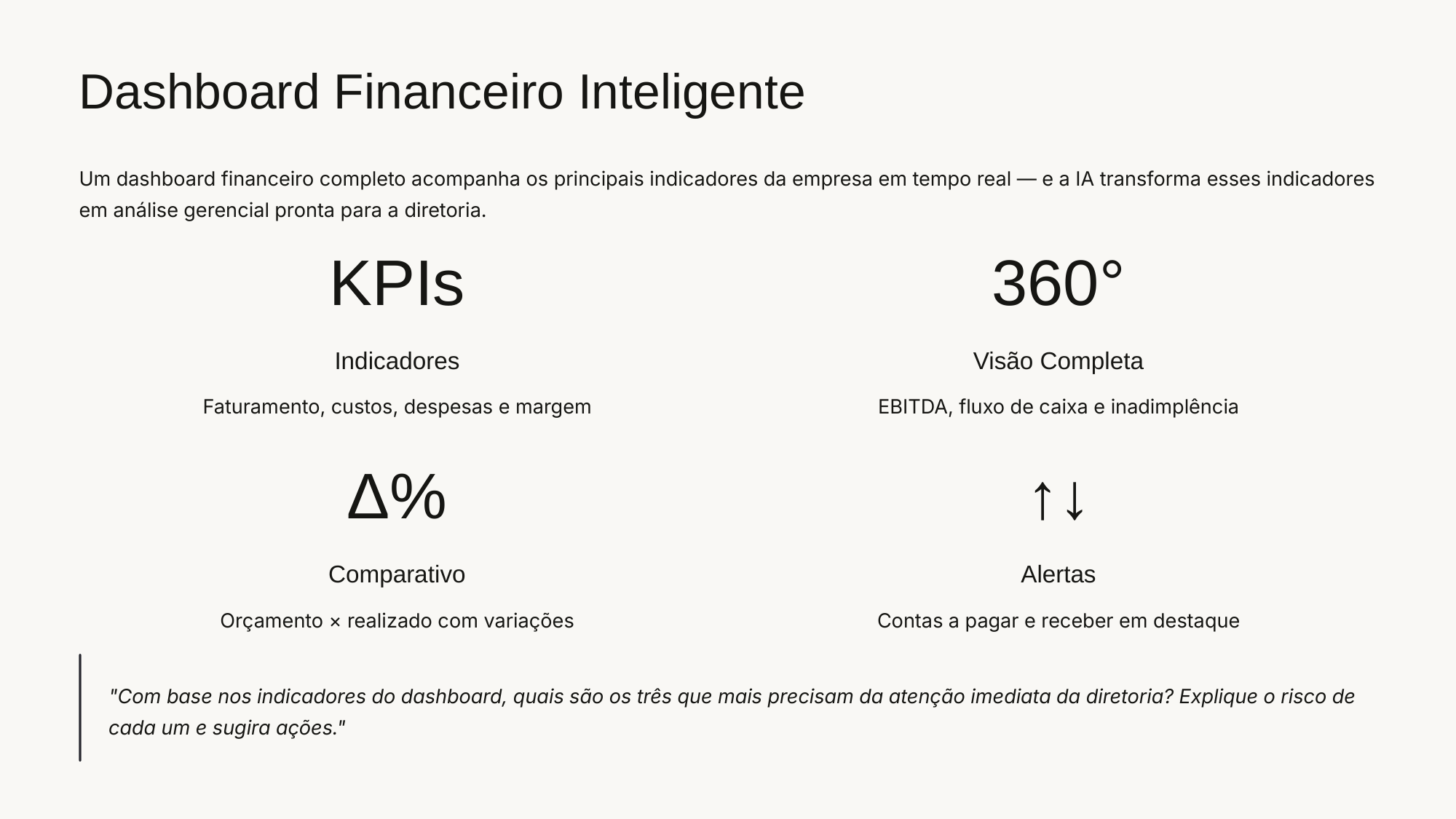

Dashboard Financeiro Inteligente
Um dashboard financeiro completo acompanha os principais indicadores da empresa em tempo real — e a IA transforma esses indicadores em análise gerencial pronta para a diretoria.
KPIs
360°
Indicadores
Visão Completa
Faturamento, custos, despesas e margem
EBITDA, fluxo de caixa e inadimplência
Δ%
↑↓
Comparativo
Alertas
Orçamento × realizado com variações
Contas a pagar e receber em destaque

"Com base nos indicadores do dashboard, quais são os três que mais precisam da atenção imediata da diretoria? Explique o risco de cada um e sugira ações."